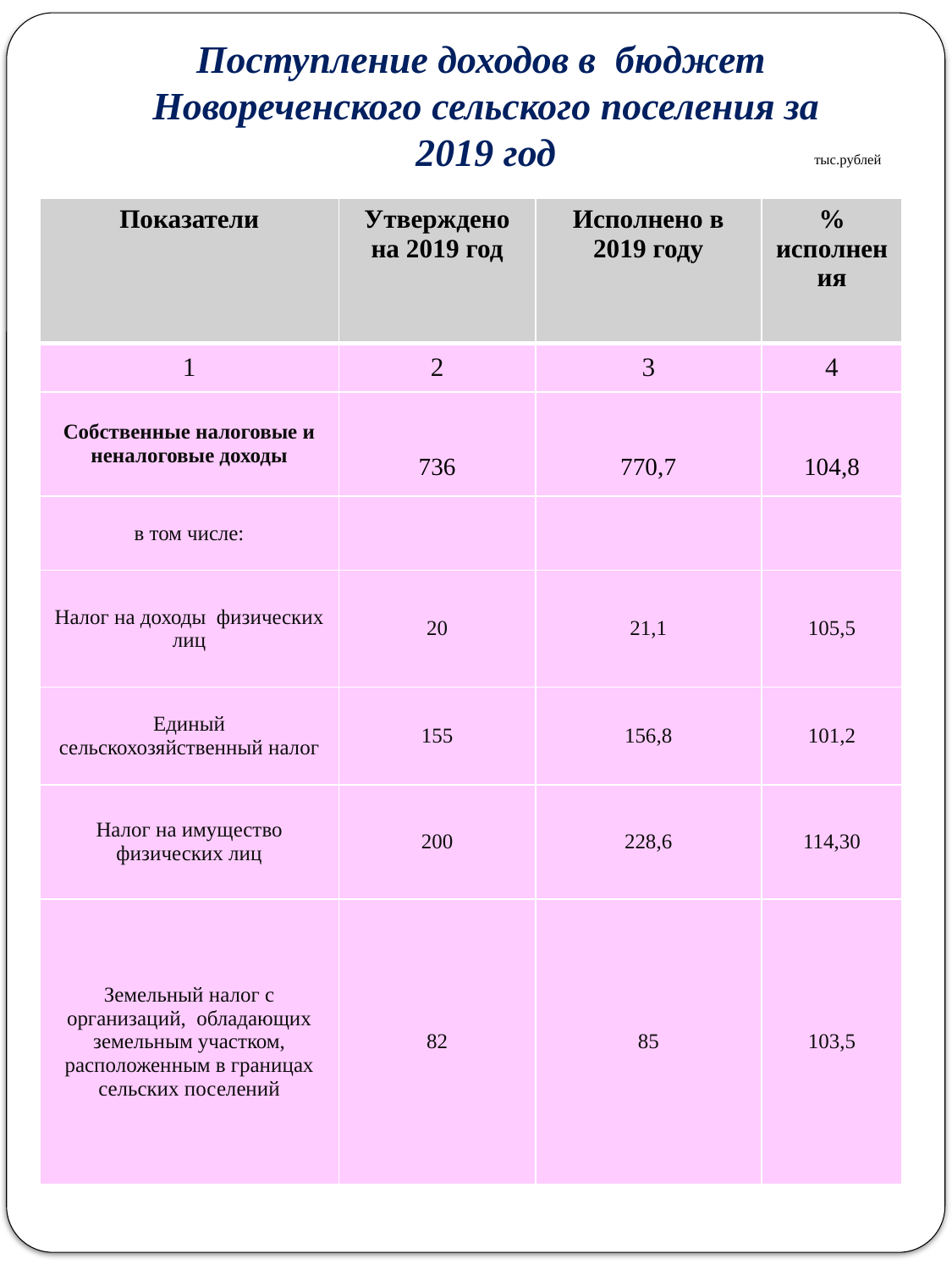

Поступление доходов в  бюджет
Новореченского сельского поселения за 2019 год
тыс.рублей
| Показатели | Утверждено на 2019 год | Исполнено в 2019 году | % исполнения |
| --- | --- | --- | --- |
| 1 | 2 | 3 | 4 |
| Собственные налоговые и неналоговые доходы | 736 | 770,7 | 104,8 |
| в том числе: |  |  |  |
| Налог на доходы физических лиц | 20 | 21,1 | 105,5 |
| Единый сельскохозяйственный налог | 155 | 156,8 | 101,2 |
| Налог на имущество физических лиц | 200 | 228,6 | 114,30 |
| Земельный налог с организаций, обладающих земельным участком, расположенным в границах сельских поселений | 82 | 85 | 103,5 |